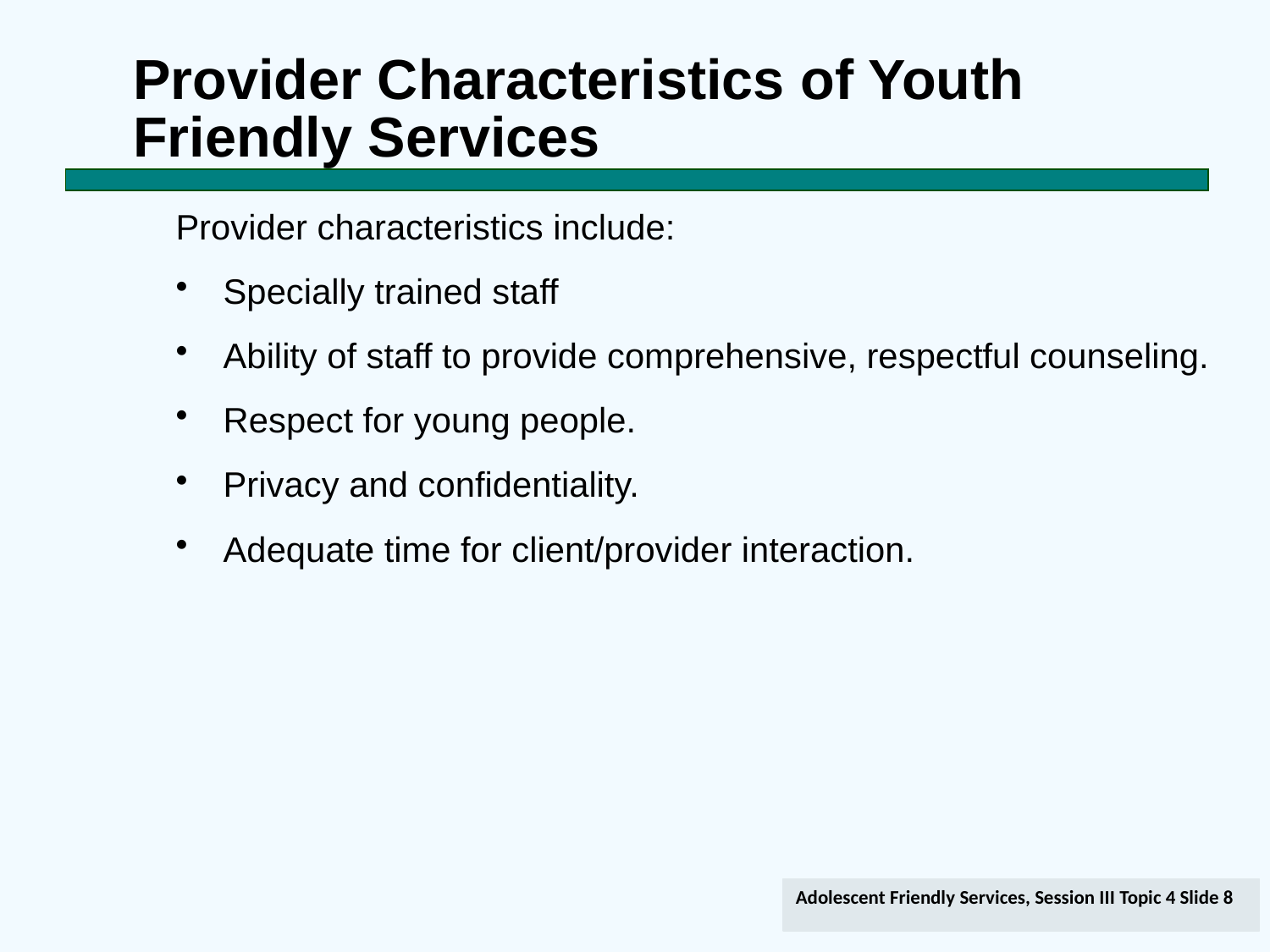

Provider Characteristics of Youth Friendly Services
Provider characteristics include:
Specially trained staff
Ability of staff to provide comprehensive, respectful counseling.
Respect for young people.
Privacy and confidentiality.
Adequate time for client/provider interaction.

Adolescent Friendly Services, Session III Topic 4 Slide 8
8